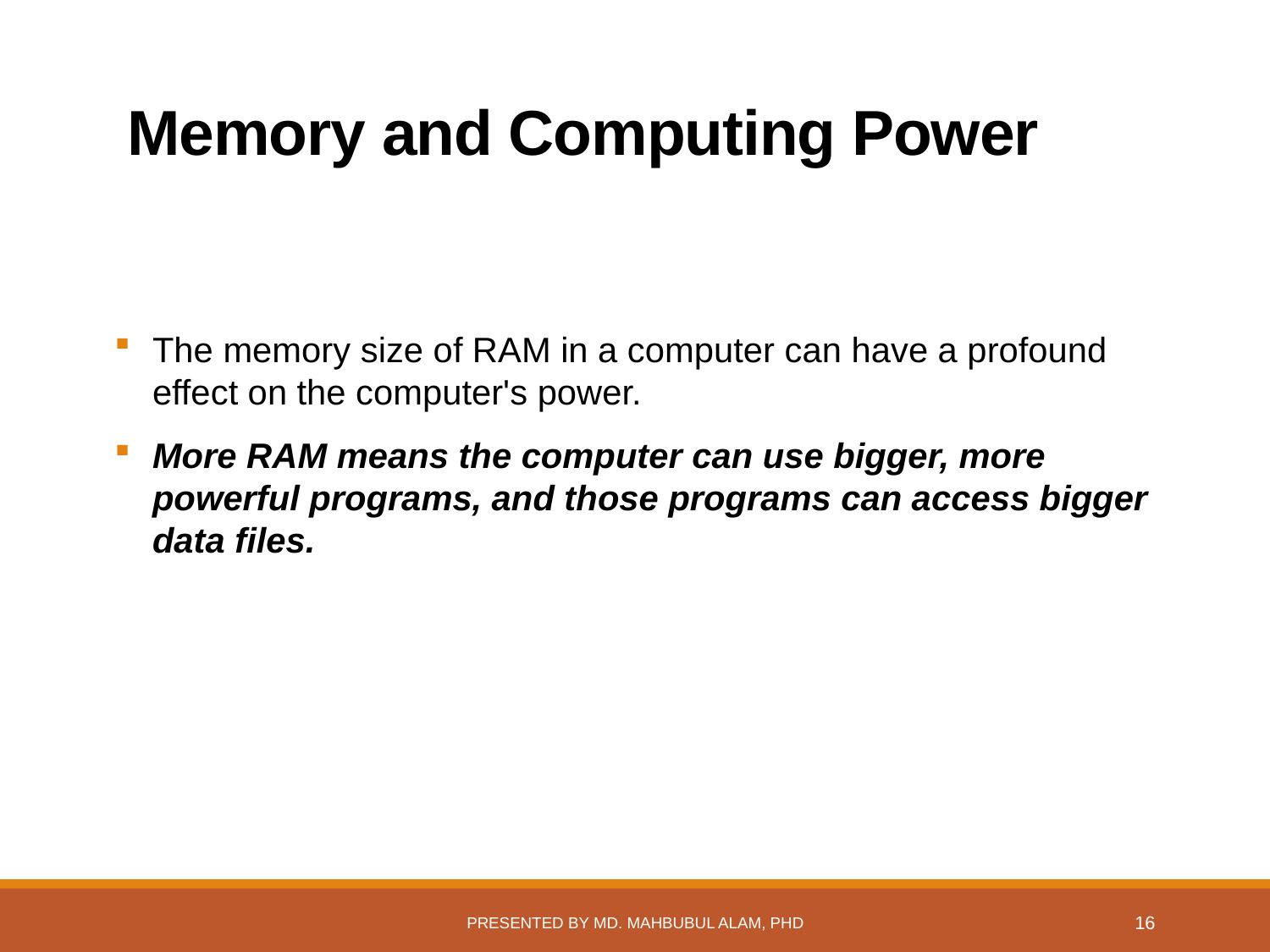

# Memory and Computing Power

The memory size of RAM in a computer can have a profound effect on the computer's power.
More RAM means the computer can use bigger, more powerful programs, and those programs can access bigger data files.
Presented by Md. Mahbubul Alam, PhD
16